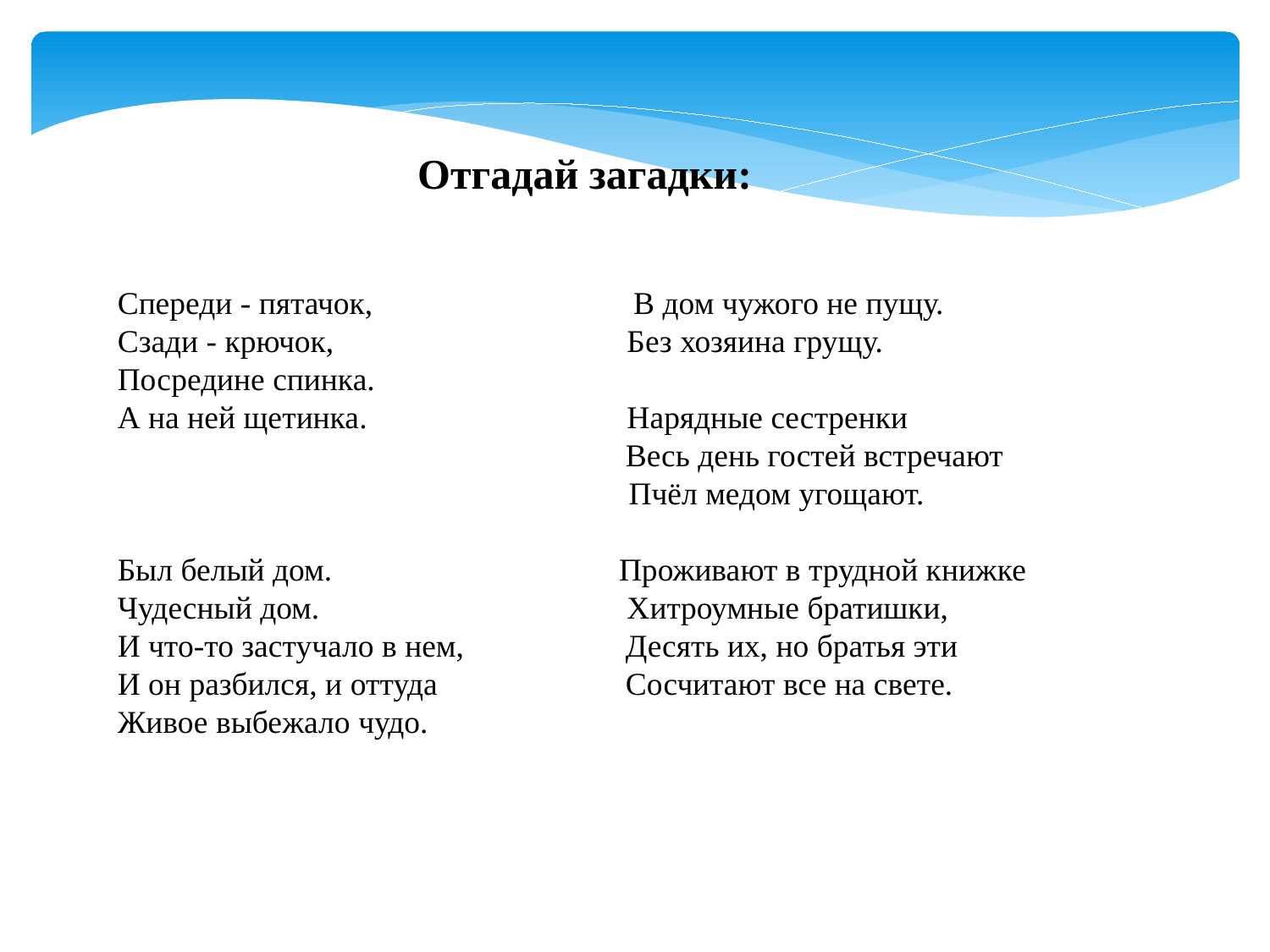

Отгадай загадки:
Спереди - пятачок,		 В дом чужого не пущу.
Сзади - крючок,		                Без хозяина грущу.
Посредине спинка.
А на ней щетинка.		                Нарядные сестренки
                                                       	Весь день гостей встречают
		                                Пчёл медом угощают.

Был белый дом.		               Проживают в трудной книжке
Чудесный дом.		                Хитроумные братишки,
И что-то застучало в нем,		Десять их, но братья эти
И он разбился, и оттуда		Сосчитают все на свете.
Живое выбежало чудо.